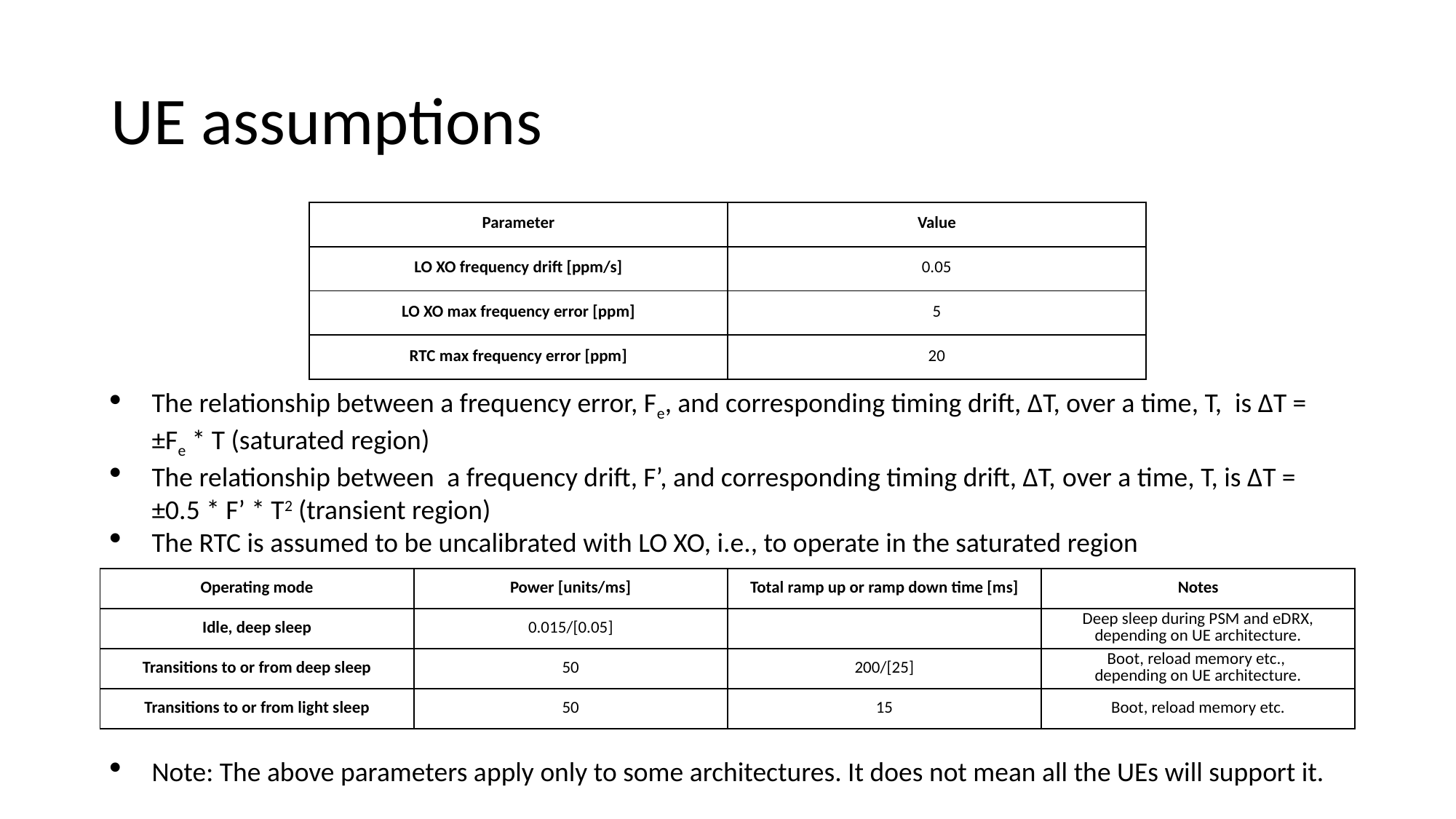

# UE assumptions
| Parameter | Value |
| --- | --- |
| LO XO frequency drift [ppm/s] | 0.05 |
| LO XO max frequency error [ppm] | 5 |
| RTC max frequency error [ppm] | 20 |
The relationship between a frequency error, Fe, and corresponding timing drift, ΔT, over a time, T,  is ΔT = ±Fe * T (saturated region)
The relationship between  a frequency drift, F’, and corresponding timing drift, ΔT, over a time, T, is ΔT = ±0.5 * F’ * T2 (transient region)
The RTC is assumed to be uncalibrated with LO XO, i.e., to operate in the saturated region

Note: The above parameters apply only to some architectures. It does not mean all the UEs will support it.

| Operating mode | Power [units/ms] | Total ramp up or ramp down time [ms] | Notes |
| --- | --- | --- | --- |
| Idle, deep sleep | 0.015/[0.05] |  | Deep sleep during PSM and eDRX, depending on UE architecture. |
| Transitions to or from deep sleep | 50 | 200/[25] | Boot, reload memory etc., depending on UE architecture. |
| Transitions to or from light sleep | 50 | 15 | Boot, reload memory etc. |